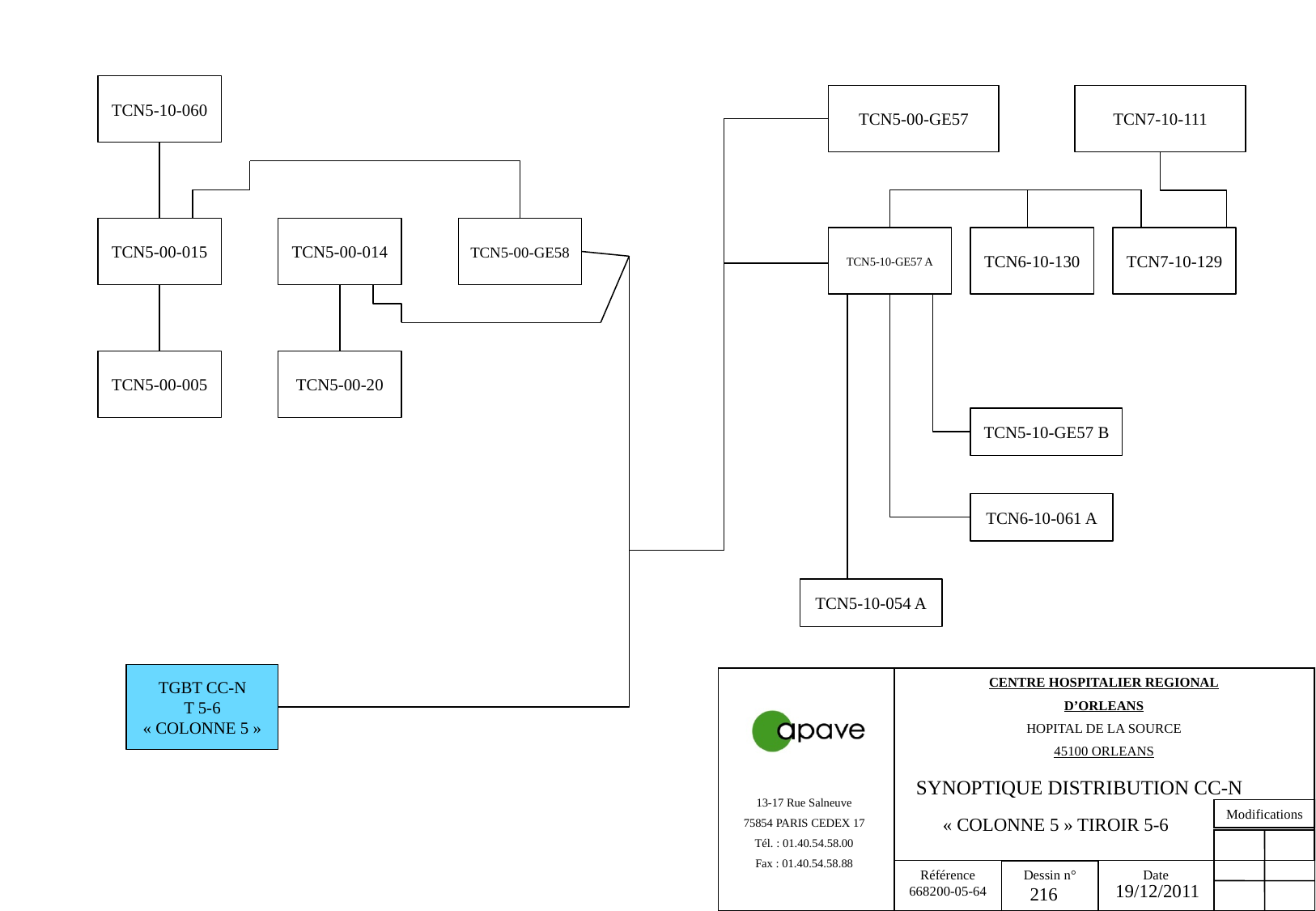

TCN5-10-060
TCN5-00-GE57
TCN7-10-111
TCN5-00-015
TCN5-00-014
TCN5-00-GE58
TCN5-10-GE57 A
TCN6-10-130
TCN7-10-129
TCN5-00-005
TCN5-00-20
TCN5-10-GE57 B
TCN6-10-061 A
TCN5-10-054 A
TGBT CC-N
T 5-6
« COLONNE 5 »
SYNOPTIQUE DISTRIBUTION CC-N
« COLONNE 5 » TIROIR 5-6
19/12/2011
216